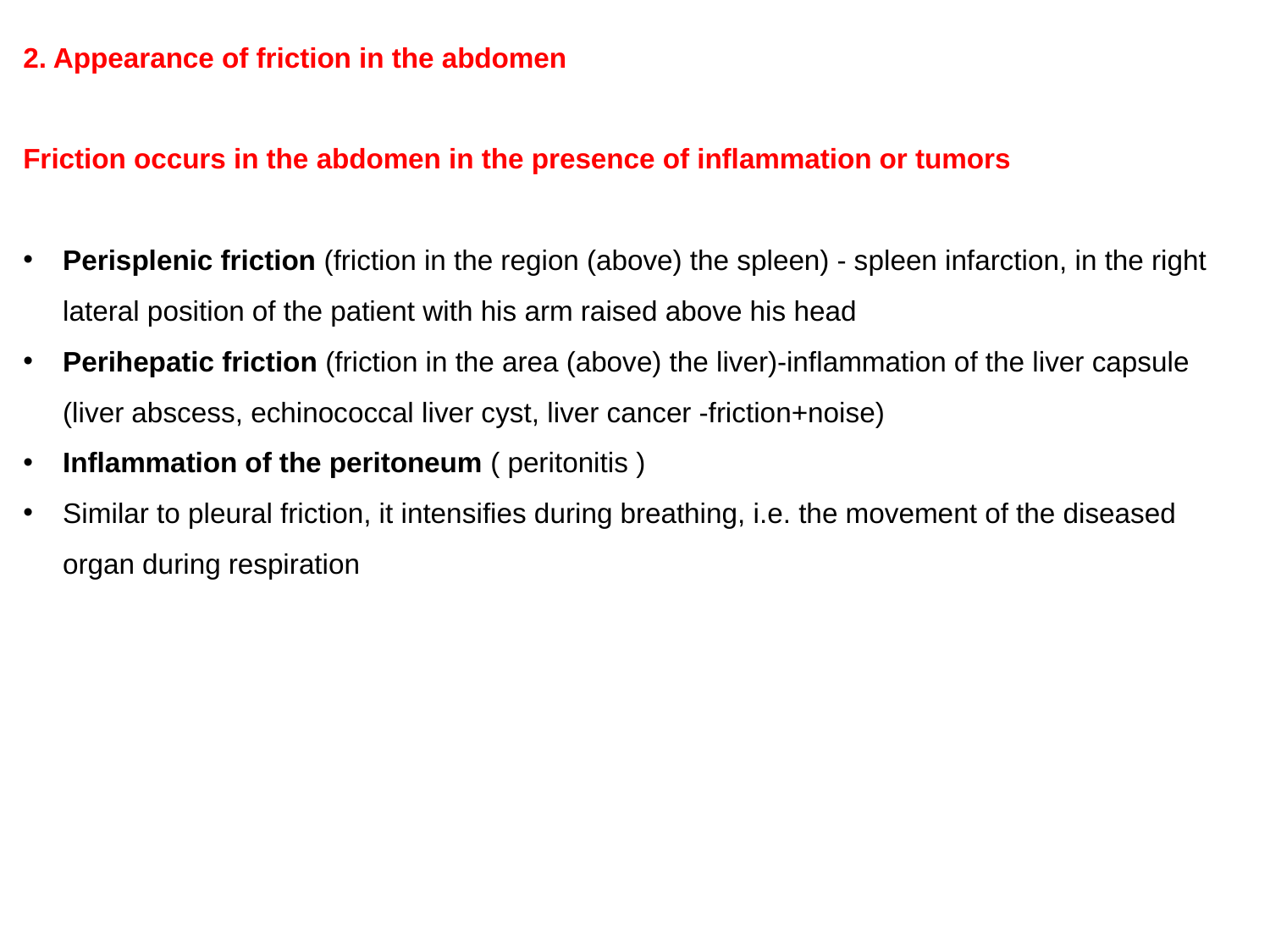

2. Appearance of friction in the abdomen

Friction occurs in the abdomen in the presence of inflammation or tumors

Perisplenic friction (friction in the region (above) the spleen) - spleen infarction, in the right lateral position of the patient with his arm raised above his head
Perihepatic friction (friction in the area (above) the liver)-inflammation of the liver capsule (liver abscess, echinococcal liver cyst, liver cancer -friction+noise)
Inflammation of the peritoneum ( peritonitis )
Similar to pleural friction, it intensifies during breathing, i.e. the movement of the diseased organ during respiration